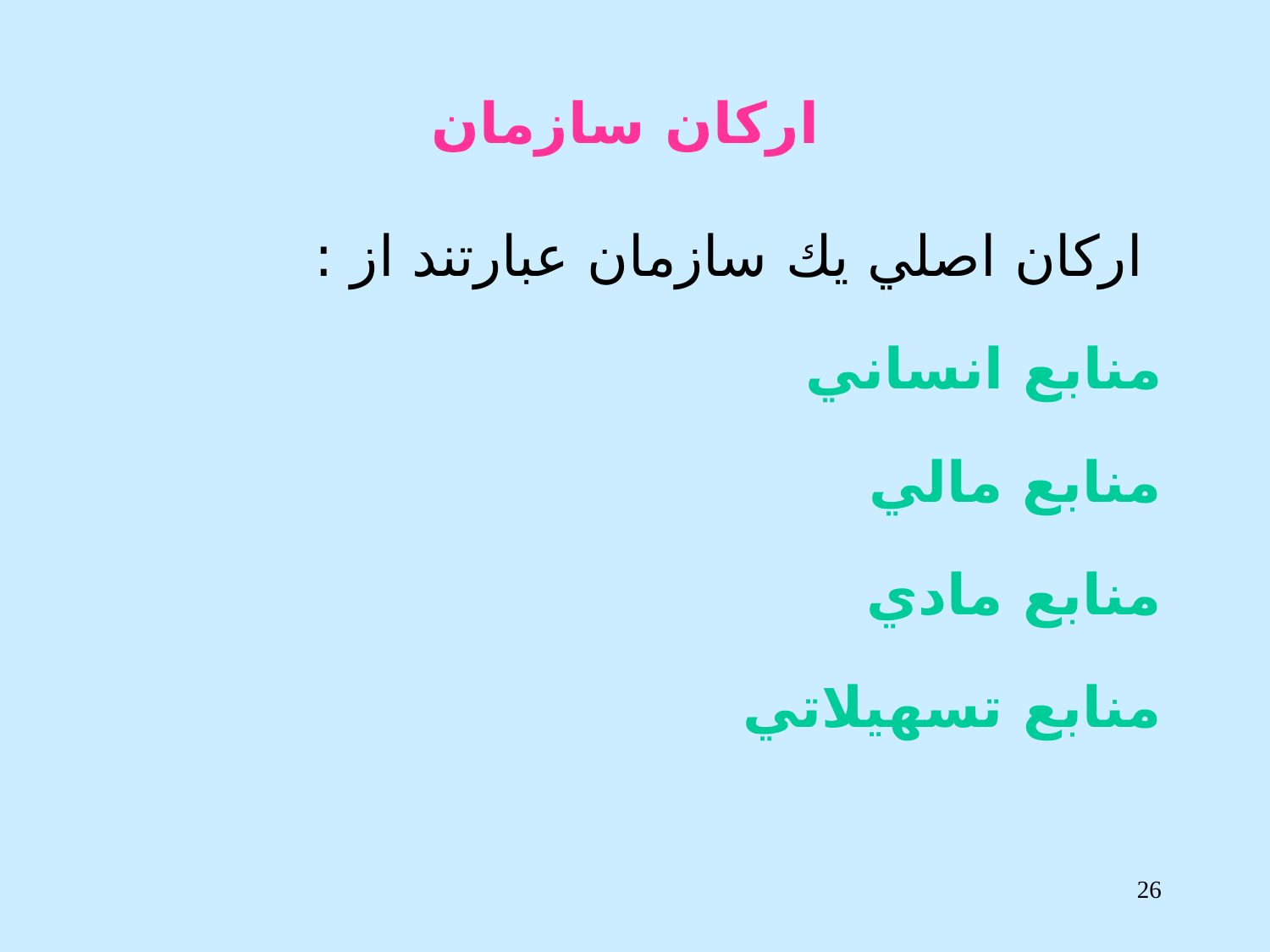

# اركان سازمان
 اركان اصلي يك سازمان عبارتند از :
منابع انساني
منابع مالي
منابع مادي
منابع تسهيلاتي
26